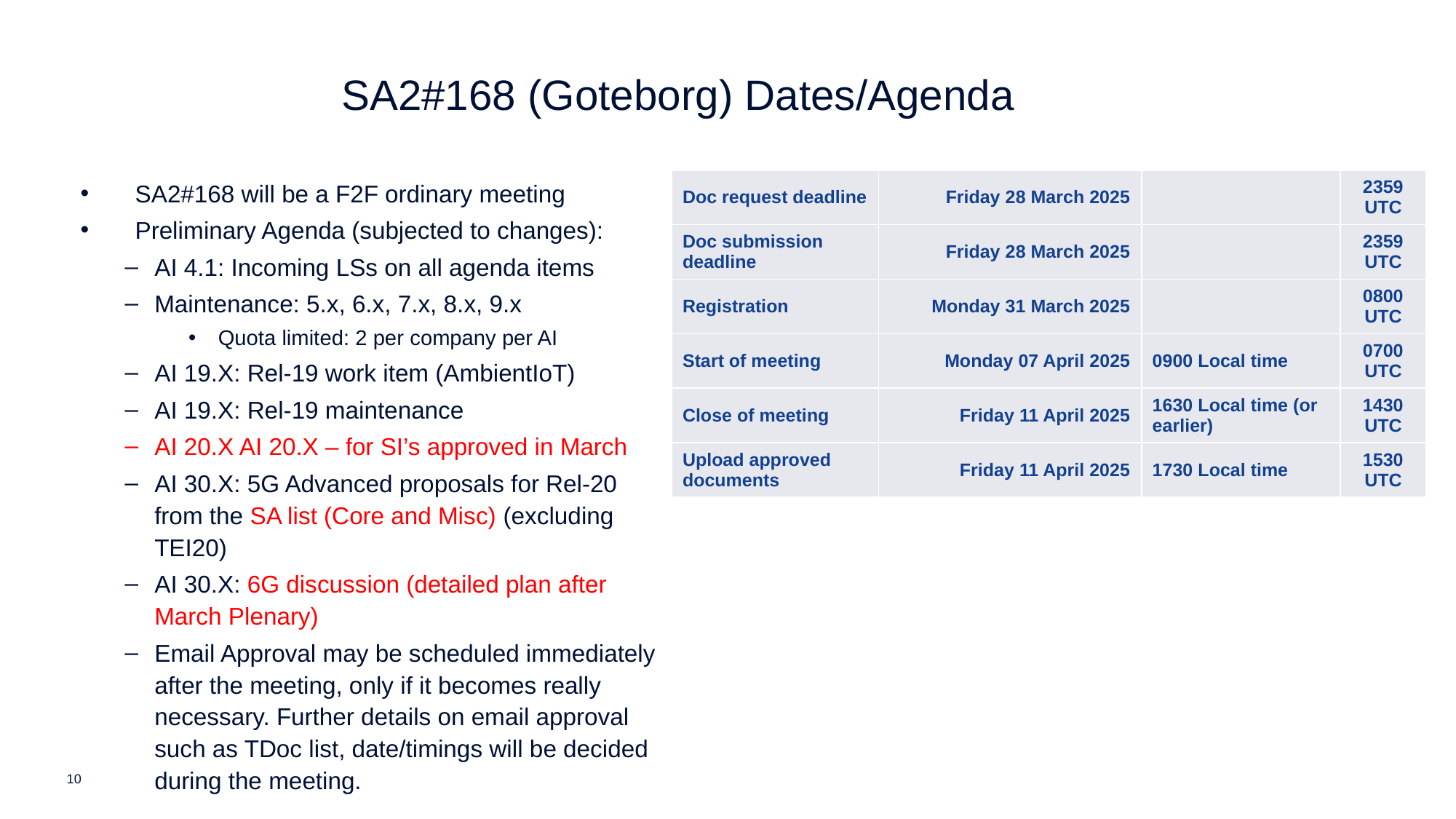

SA2#168 (Goteborg) Dates/Agenda
SA2#168 will be a F2F ordinary meeting
Preliminary Agenda (subjected to changes):
AI 4.1: Incoming LSs on all agenda items
Maintenance: 5.x, 6.x, 7.x, 8.x, 9.x
Quota limited: 2 per company per AI
AI 19.X: Rel-19 work item (AmbientIoT)
AI 19.X: Rel-19 maintenance
AI 20.X AI 20.X – for SI’s approved in March
AI 30.X: 5G Advanced proposals for Rel-20 from the SA list (Core and Misc) (excluding TEI20)
AI 30.X: 6G discussion (detailed plan after March Plenary)
Email Approval may be scheduled immediately after the meeting, only if it becomes really necessary. Further details on email approval such as TDoc list, date/timings will be decided during the meeting.

| Doc request deadline | Friday 28 March 2025 |  | 2359 UTC |
| --- | --- | --- | --- |
| Doc submission deadline | Friday 28 March 2025 |  | 2359 UTC |
| Registration | Monday 31 March 2025 |  | 0800 UTC |
| Start of meeting | Monday 07 April 2025 | 0900 Local time | 0700 UTC |
| Close of meeting | Friday 11 April 2025 | 1630 Local time (or earlier) | 1430 UTC |
| Upload approved documents | Friday 11 April 2025 | 1730 Local time | 1530 UTC |